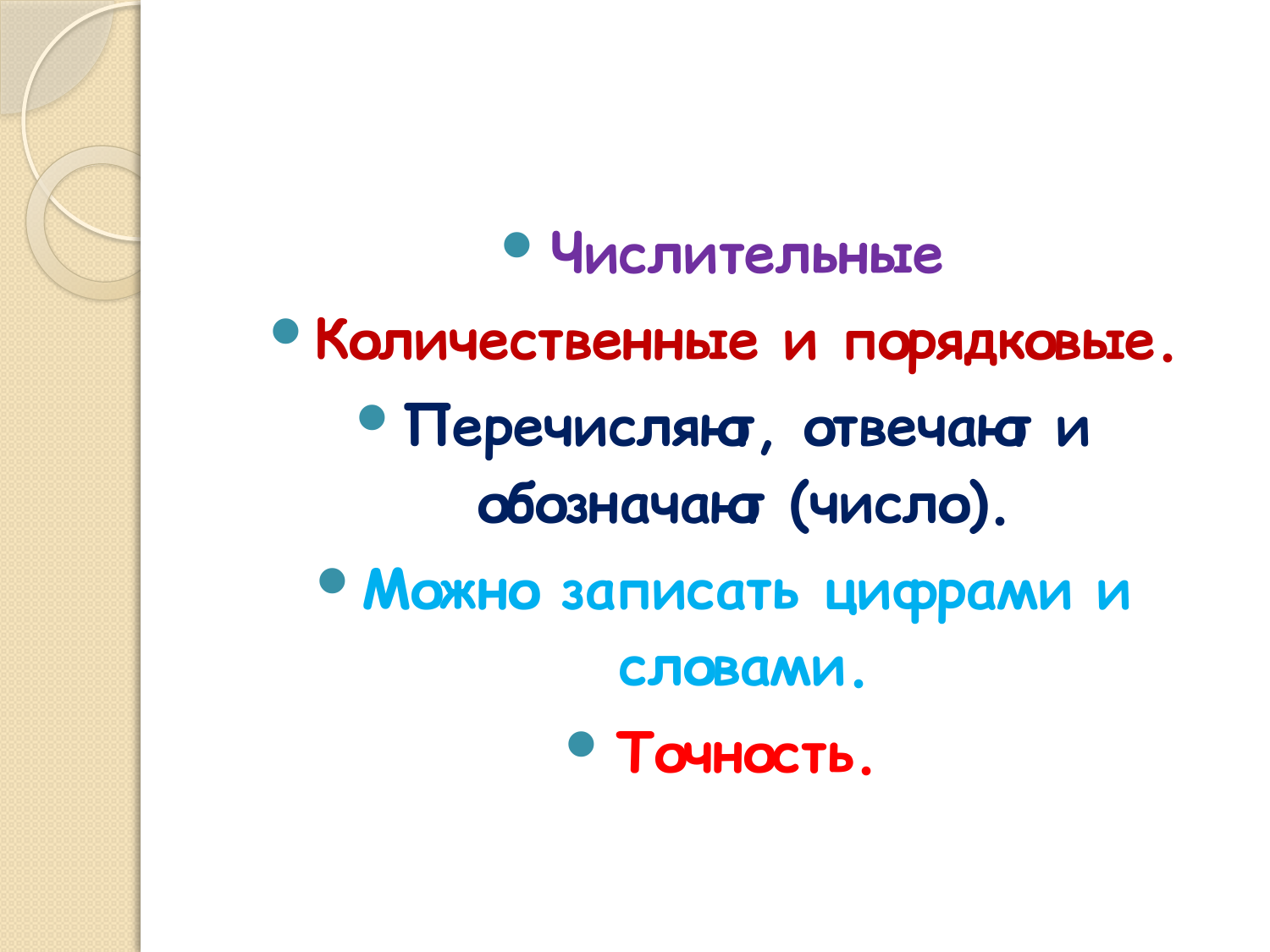

#
Числительные
Количественные и порядковые.
Перечисляют, отвечают и обозначают (число).
Можно записать цифрами и словами.
Точность.